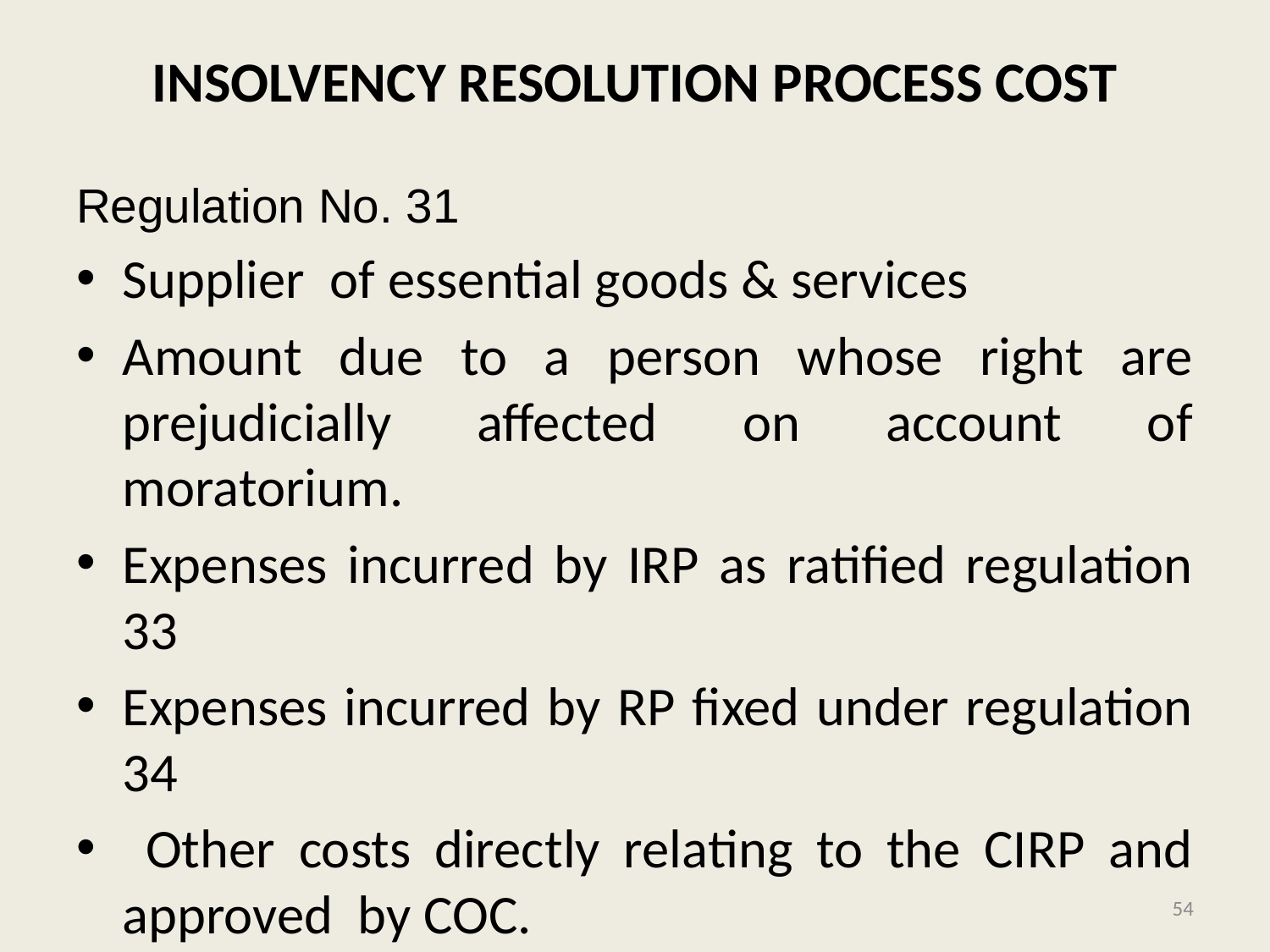

# INSOLVENCY RESOLUTION PROCESS COST
Regulation No. 31
Supplier  of essential goods & services
Amount due to a person whose right are prejudicially affected on account of moratorium.
Expenses incurred by IRP as ratified regulation 33
Expenses incurred by RP fixed under regulation 34
 Other costs directly relating to the CIRP and approved  by COC.
54